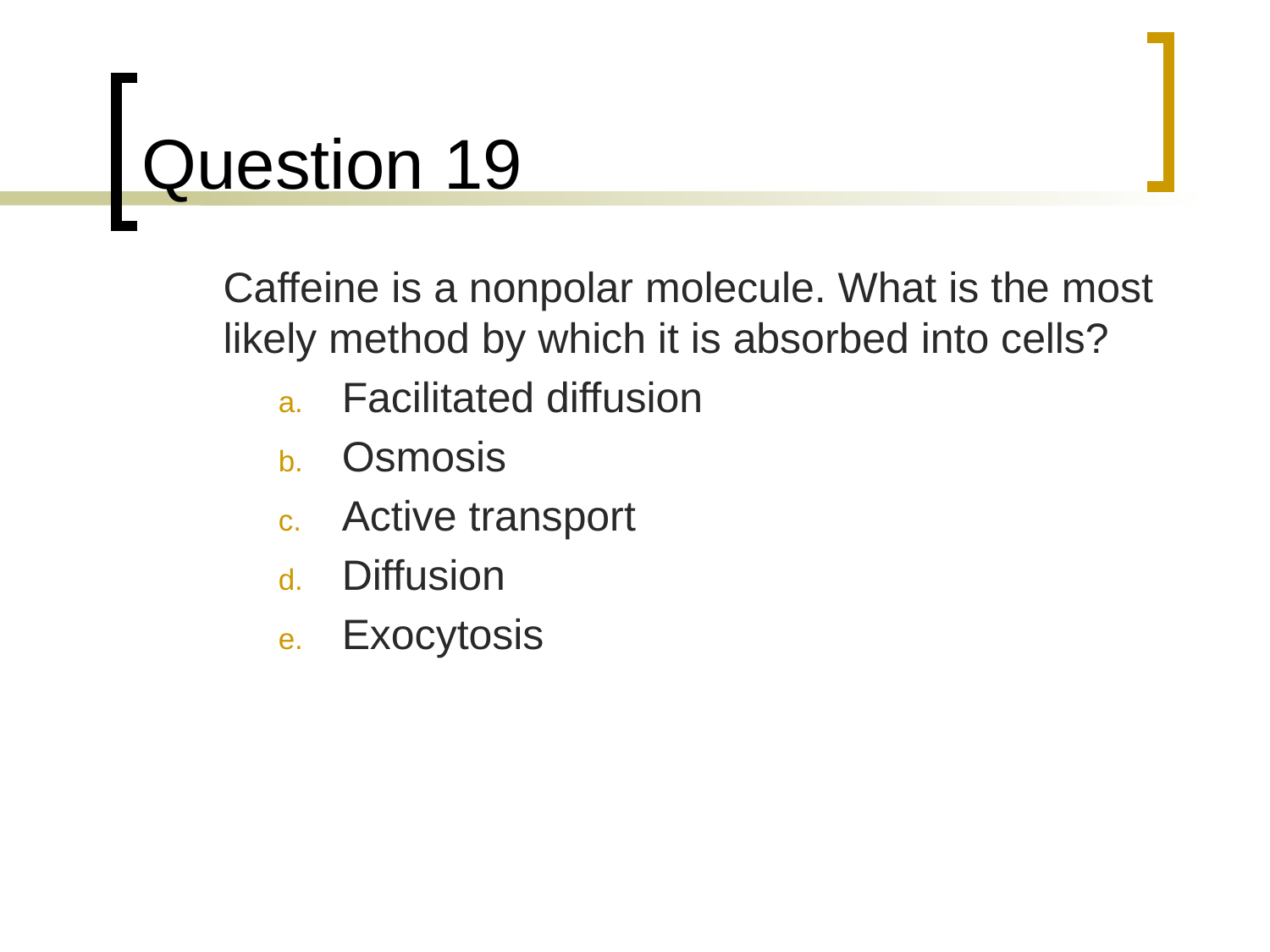

# Question 19
	Caffeine is a nonpolar molecule. What is the most likely method by which it is absorbed into cells?
Facilitated diffusion
Osmosis
Active transport
Diffusion
Exocytosis